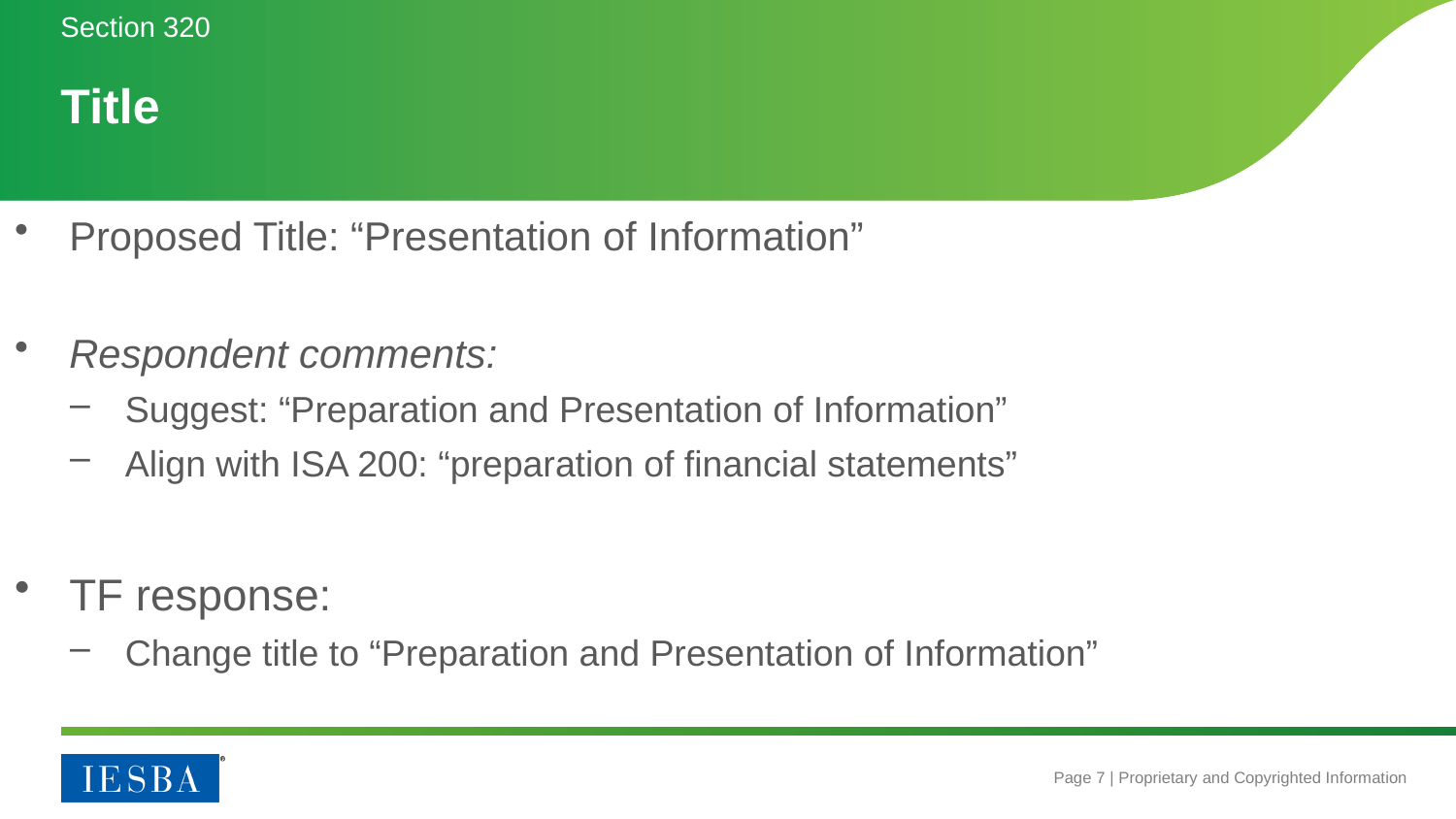

Section 320
# Title
Proposed Title: “Presentation of Information”

Respondent comments:
Suggest: “Preparation and Presentation of Information”
Align with ISA 200: “preparation of financial statements”

TF response:
Change title to “Preparation and Presentation of Information”